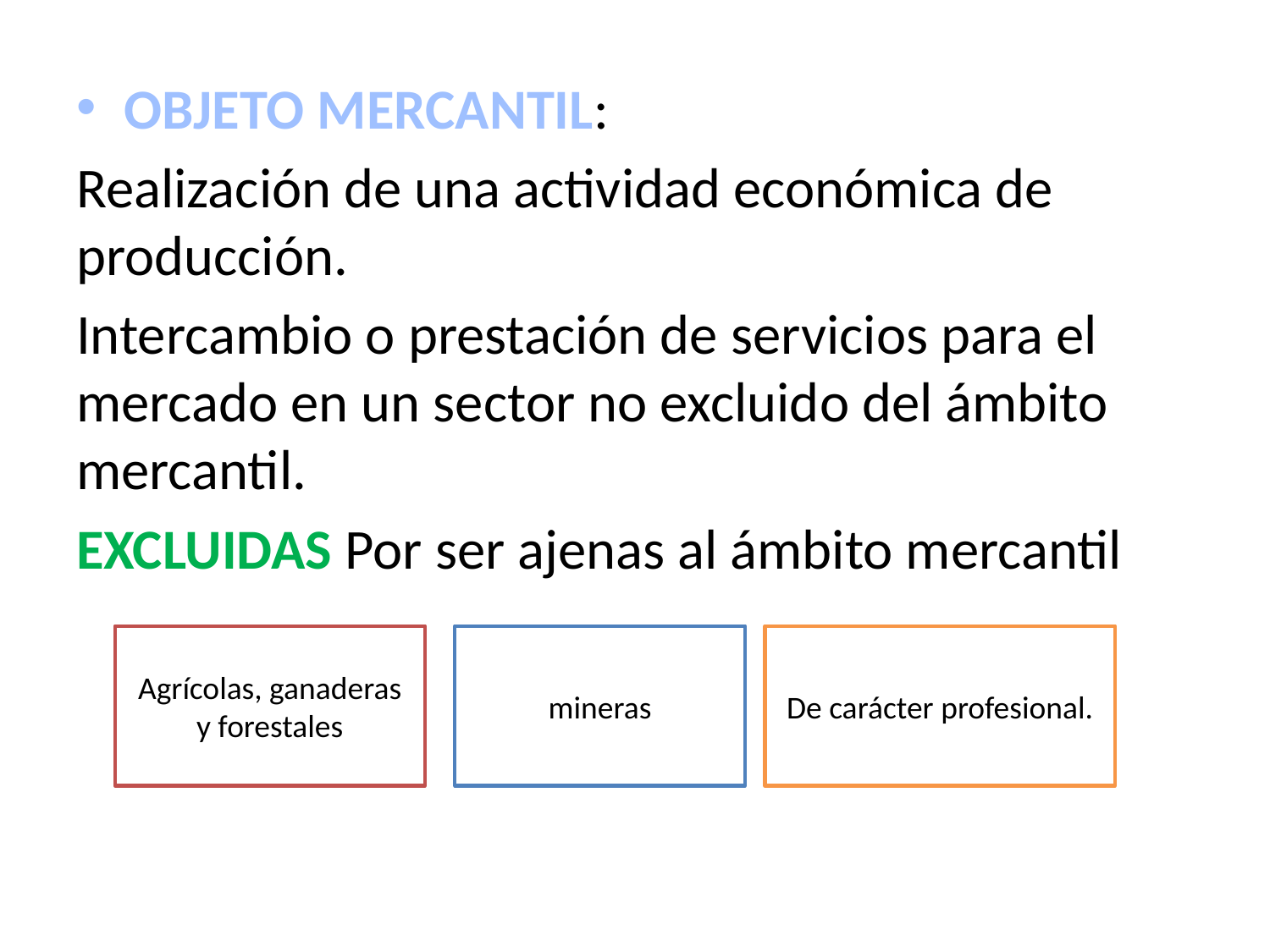

OBJETO MERCANTIL:
Realización de una actividad económica de producción.
Intercambio o prestación de servicios para el mercado en un sector no excluido del ámbito mercantil.
EXCLUIDAS Por ser ajenas al ámbito mercantil
Agrícolas, ganaderas y forestales
De carácter profesional.
mineras